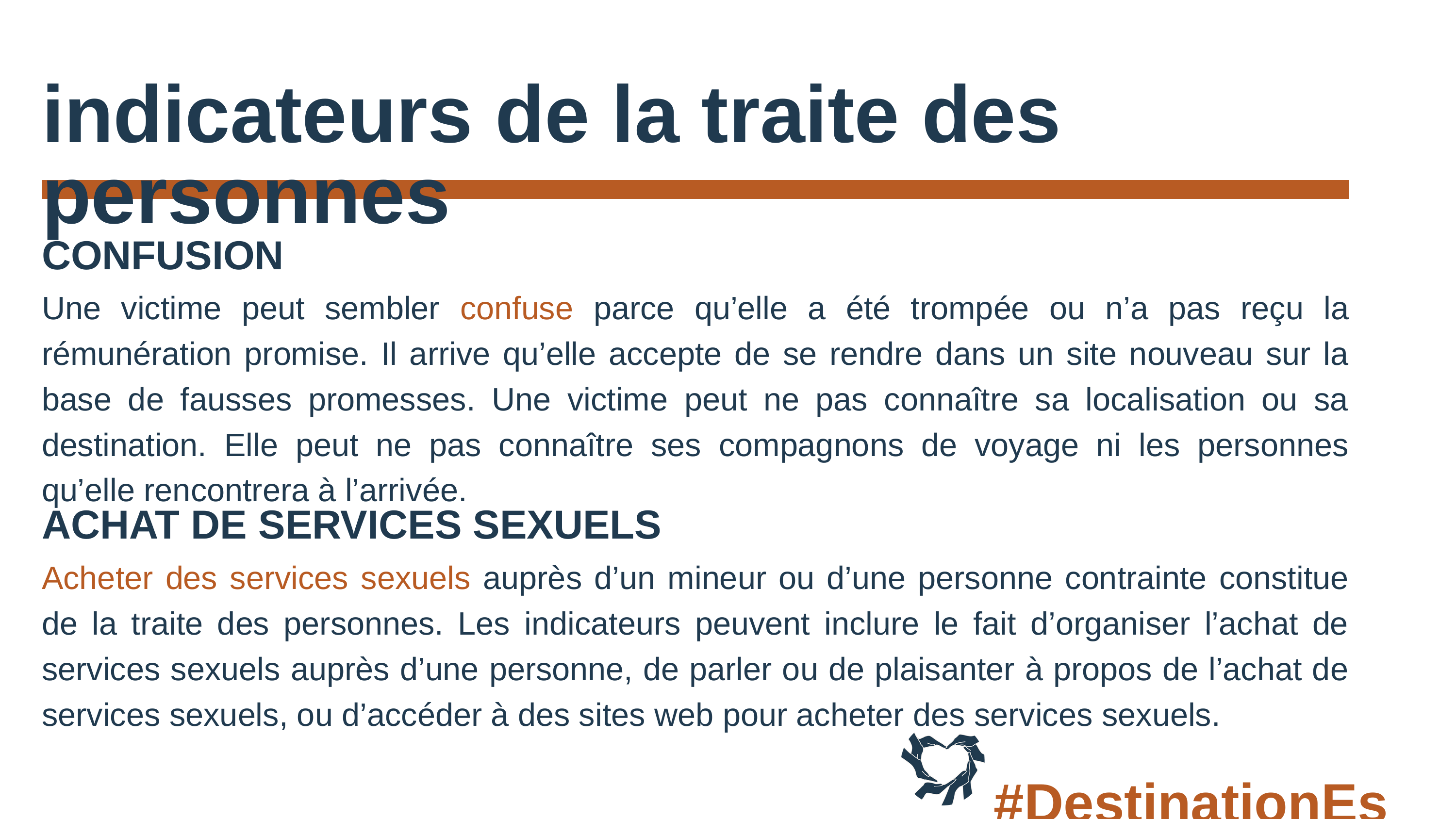

indicateurs de la traite des personnes

CONFUSION
Une victime peut sembler confuse parce qu’elle a été trompée ou n’a pas reçu la rémunération promise. Il arrive qu’elle accepte de se rendre dans un site nouveau sur la base de fausses promesses. Une victime peut ne pas connaître sa localisation ou sa destination. Elle peut ne pas connaître ses compagnons de voyage ni les personnes qu’elle rencontrera à l’arrivée.
ACHAT DE SERVICES SEXUELS
Acheter des services sexuels auprès d’un mineur ou d’une personne contrainte constitue de la traite des personnes. Les indicateurs peuvent inclure le fait d’organiser l’achat de services sexuels auprès d’une personne, de parler ou de plaisanter à propos de l’achat de services sexuels, ou d’accéder à des sites web pour acheter des services sexuels.

#DestinationEspoir